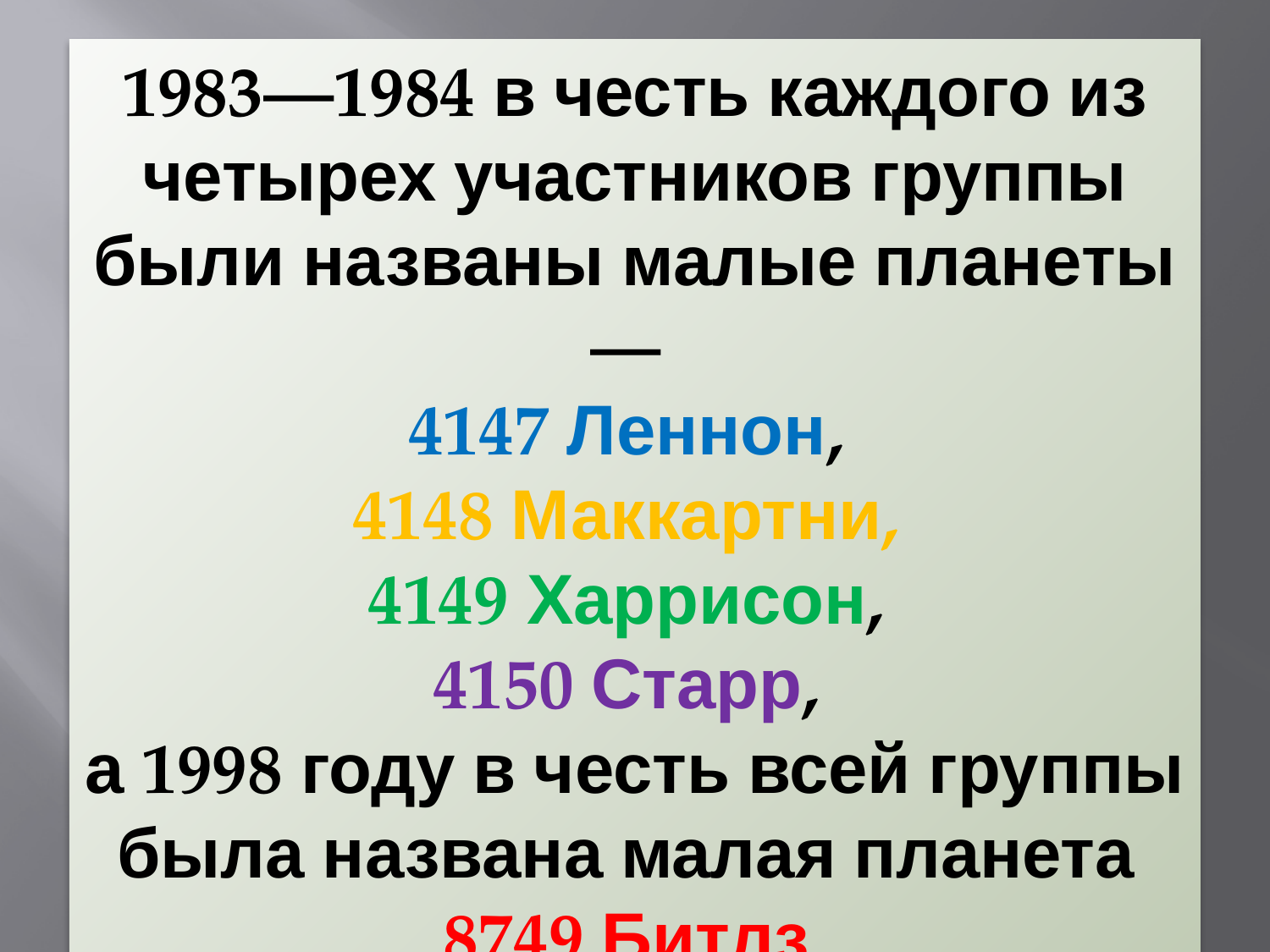

1983—1984 в честь каждого из четырех участников группы были названы малые планеты —
4147 Леннон,
4148 Маккартни,
4149 Харрисон,
4150 Старр,
а 1998 году в честь всей группы была названа малая планета
8749 Битлз.